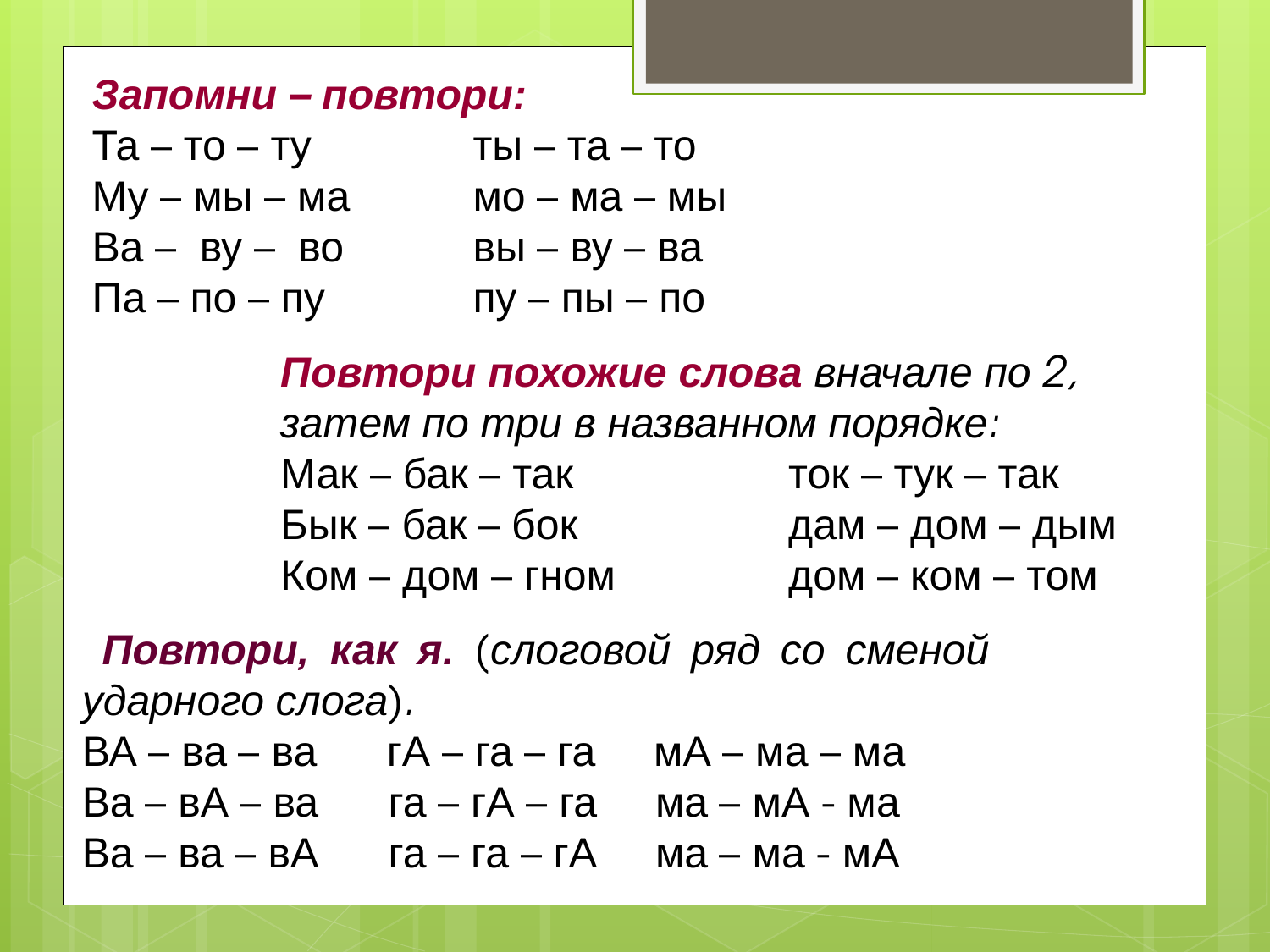

Запомни – повтори:
Та – то – ту 		ты – та – то
Му – мы – ма 	мо – ма – мы
Ва –  ву –  во          	вы – ву – ва
Па – по – пу		пу – пы – по
Повтори похожие слова вначале по 2, затем по три в названном порядке:
Мак – бак – так 		ток – тук – так
Бык – бак – бок 		дам – дом – дым
Ком – дом – гном		дом – ком – том
 Повтори, как я. (слоговой ряд со сменой ударного слога).
ВА – ва – ва      гА – га – га     мА – ма – ма
Ва – вА – ва      га – гА – га     ма – мА - ма
Ва – ва – вА      га – га – гА     ма – ма - мА